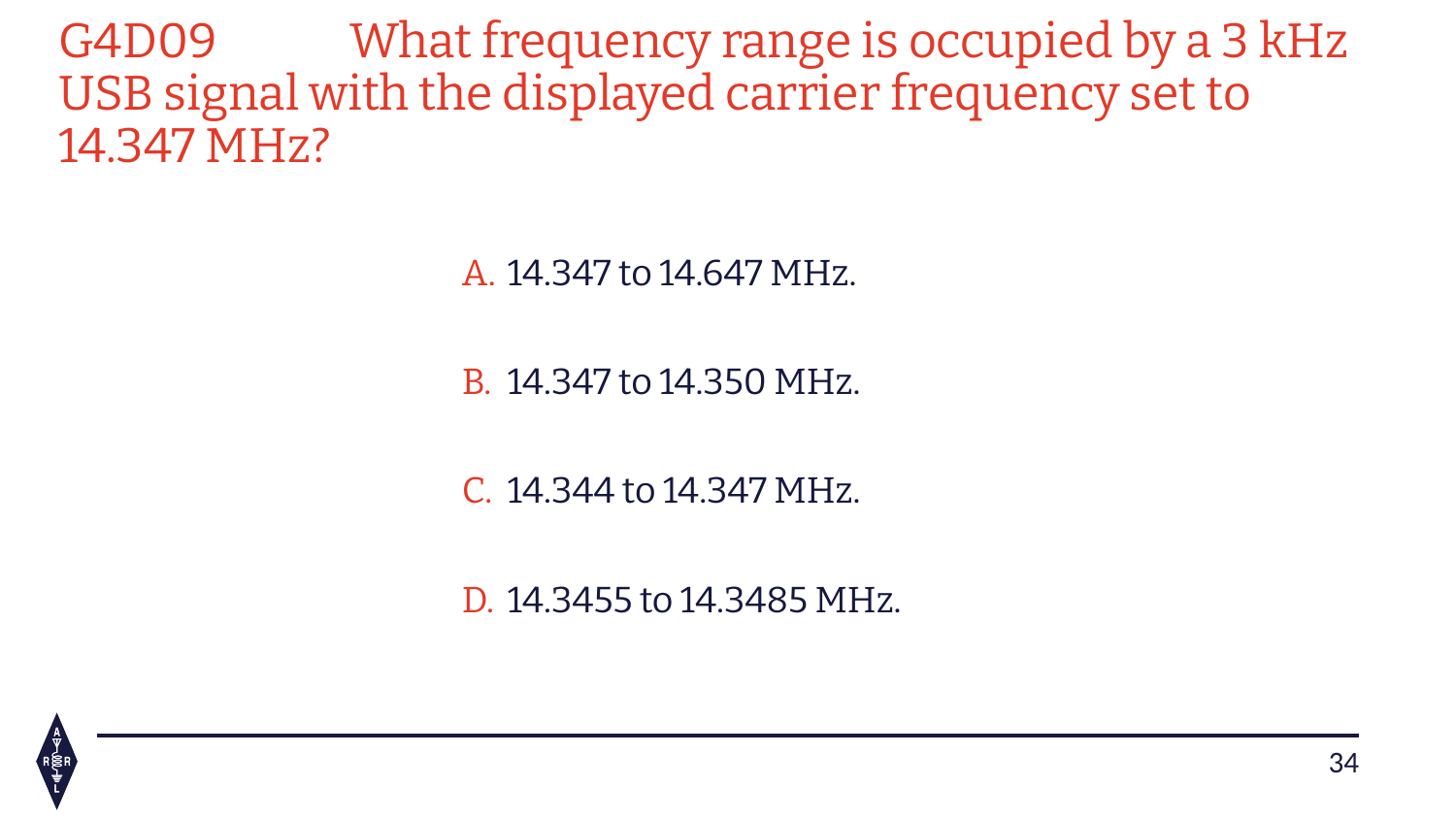

G4D09	What frequency range is occupied by a 3 kHz USB signal with the displayed carrier frequency set to 14.347 MHz?
14.347 to 14.647 MHz.

14.347 to 14.350 MHz.

14.344 to 14.347 MHz.

14.3455 to 14.3485 MHz.
34